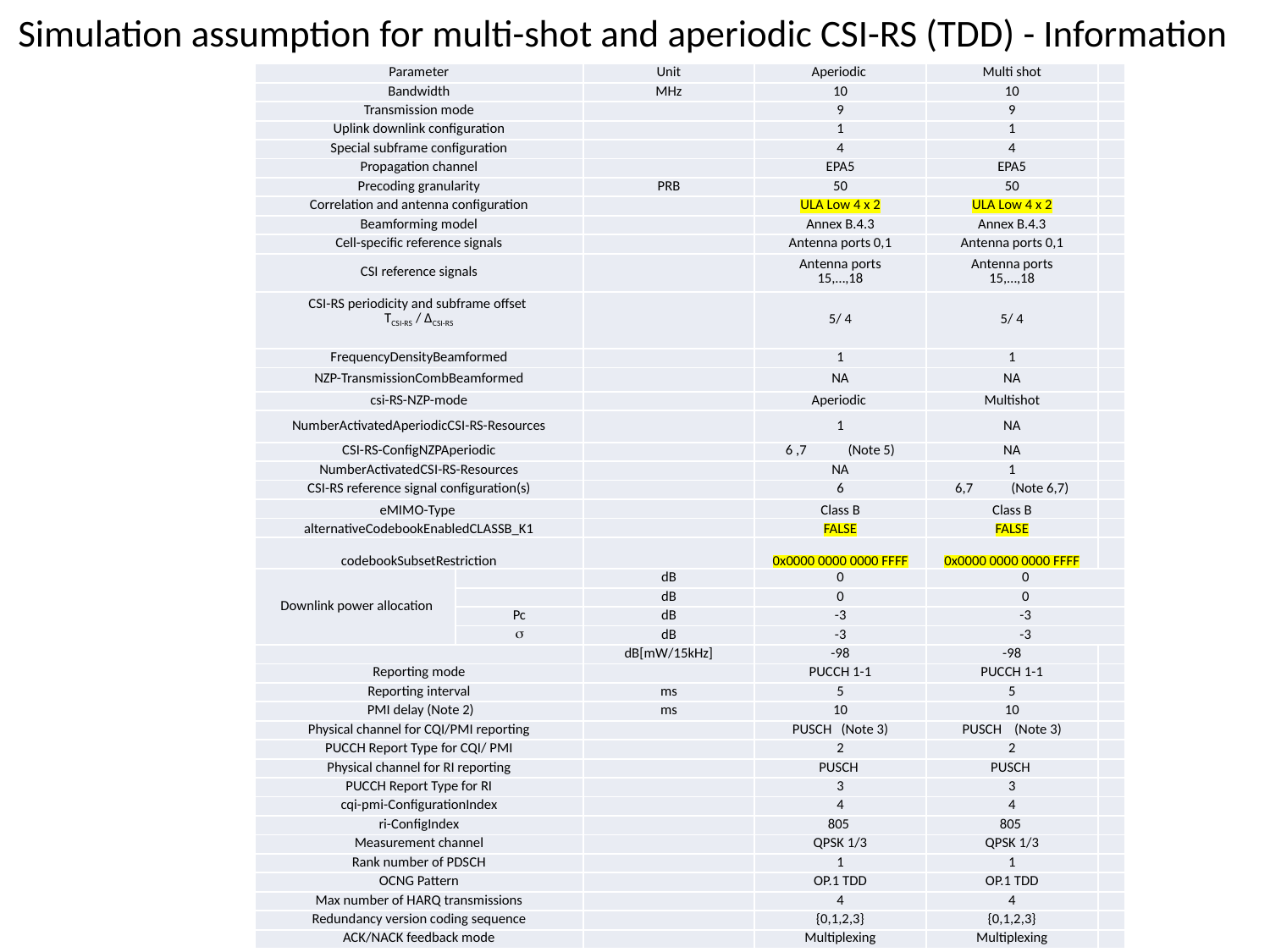

# Simulation assumption for multi-shot and aperiodic CSI-RS (TDD) - Information
| Parameter |  | Unit | Aperiodic | Multi shot |  |
| --- | --- | --- | --- | --- | --- |
| Bandwidth |  | MHz | 10 | 10 |  |
| Transmission mode |  |  | 9 | 9 |  |
| Uplink downlink configuration |  |  | 1 | 1 |  |
| Special subframe configuration |  |  | 4 | 4 |  |
| Propagation channel |  |  | EPA5 | EPA5 |  |
| Precoding granularity |  | PRB | 50 | 50 |  |
| Correlation and antenna configuration |  |  | ULA Low 4 x 2 | ULA Low 4 x 2 |  |
| Beamforming model |  |  | Annex B.4.3 | Annex B.4.3 |  |
| Cell-specific reference signals |  |  | Antenna ports 0,1 | Antenna ports 0,1 |  |
| CSI reference signals |  |  | Antenna ports 15,…,18 | Antenna ports 15,…,18 |  |
| CSI-RS periodicity and subframe offset TCSI-RS / ∆CSI-RS |  |  | 5/ 4 | 5/ 4 |  |
| FrequencyDensityBeamformed |  |  | 1 | 1 |  |
| NZP-TransmissionCombBeamformed |  |  | NA | NA |  |
| csi-RS-NZP-mode |  |  | Aperiodic | Multishot |  |
| NumberActivatedAperiodicCSI-RS-Resources |  |  | 1 | NA |  |
| CSI-RS-ConfigNZPAperiodic |  |  | 6 ,7 (Note 5) | NA |  |
| NumberActivatedCSI-RS-Resources |  |  | NA | 1 |  |
| CSI-RS reference signal configuration(s) |  |  | 6 | 6,7 (Note 6,7) |  |
| eMIMO-Type |  |  | Class B | Class B |  |
| alternativeCodebookEnabledCLASSB\_K1 |  |  | FALSE | FALSE |  |
| codebookSubsetRestriction |  |  | 0x0000 0000 0000 FFFF | 0x0000 0000 0000 FFFF |  |
| Downlink power allocation |  | dB | 0 | 0 |  |
|  |  | dB | 0 | 0 |  |
|  | Pc | dB | -3 | -3 |  |
|  | σ | dB | -3 | -3 |  |
|  |  | dB[mW/15kHz] | -98 | -98 |  |
| Reporting mode |  |  | PUCCH 1-1 | PUCCH 1-1 |  |
| Reporting interval |  | ms | 5 | 5 |  |
| PMI delay (Note 2) |  | ms | 10 | 10 |  |
| Physical channel for CQI/PMI reporting |  |  | PUSCH (Note 3) | PUSCH (Note 3) |  |
| PUCCH Report Type for CQI/ PMI |  |  | 2 | 2 |  |
| Physical channel for RI reporting |  |  | PUSCH | PUSCH |  |
| PUCCH Report Type for RI |  |  | 3 | 3 |  |
| cqi-pmi-ConfigurationIndex |  |  | 4 | 4 |  |
| ri-ConfigIndex |  |  | 805 | 805 |  |
| Measurement channel |  |  | QPSK 1/3 | QPSK 1/3 |  |
| Rank number of PDSCH |  |  | 1 | 1 |  |
| OCNG Pattern |  |  | OP.1 TDD | OP.1 TDD |  |
| Max number of HARQ transmissions |  |  | 4 | 4 |  |
| Redundancy version coding sequence |  |  | {0,1,2,3} | {0,1,2,3} |  |
| ACK/NACK feedback mode |  |  | Multiplexing | Multiplexing |  |